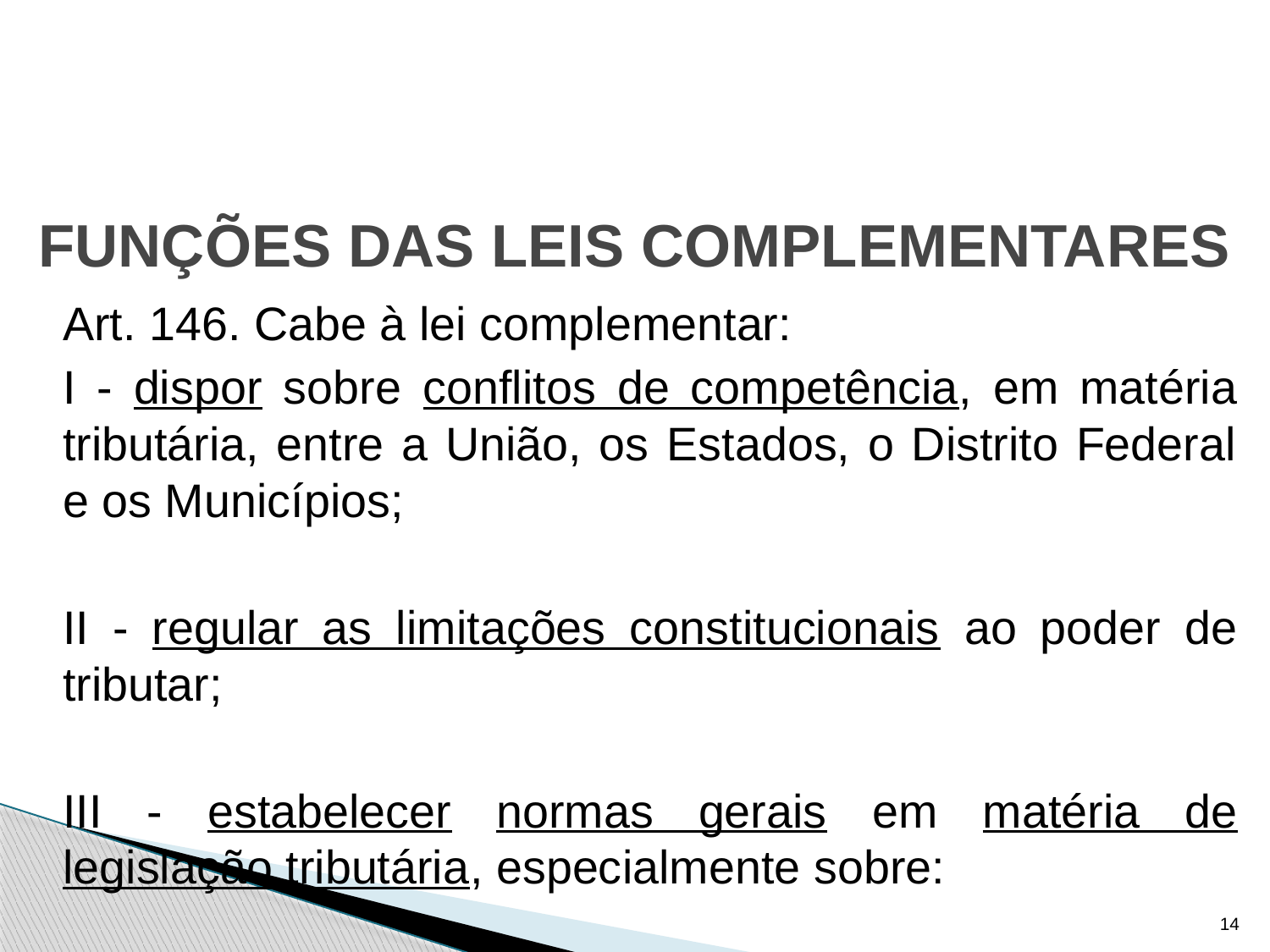

# FUNÇÕES DAS LEIS COMPLEMENTARES
	Art. 146. Cabe à lei complementar:
	I - dispor sobre conflitos de competência, em matéria tributária, entre a União, os Estados, o Distrito Federal e os Municípios;

	II - regular as limitações constitucionais ao poder de tributar;

	III - estabelecer normas gerais em matéria de legislação tributária, especialmente sobre:

14